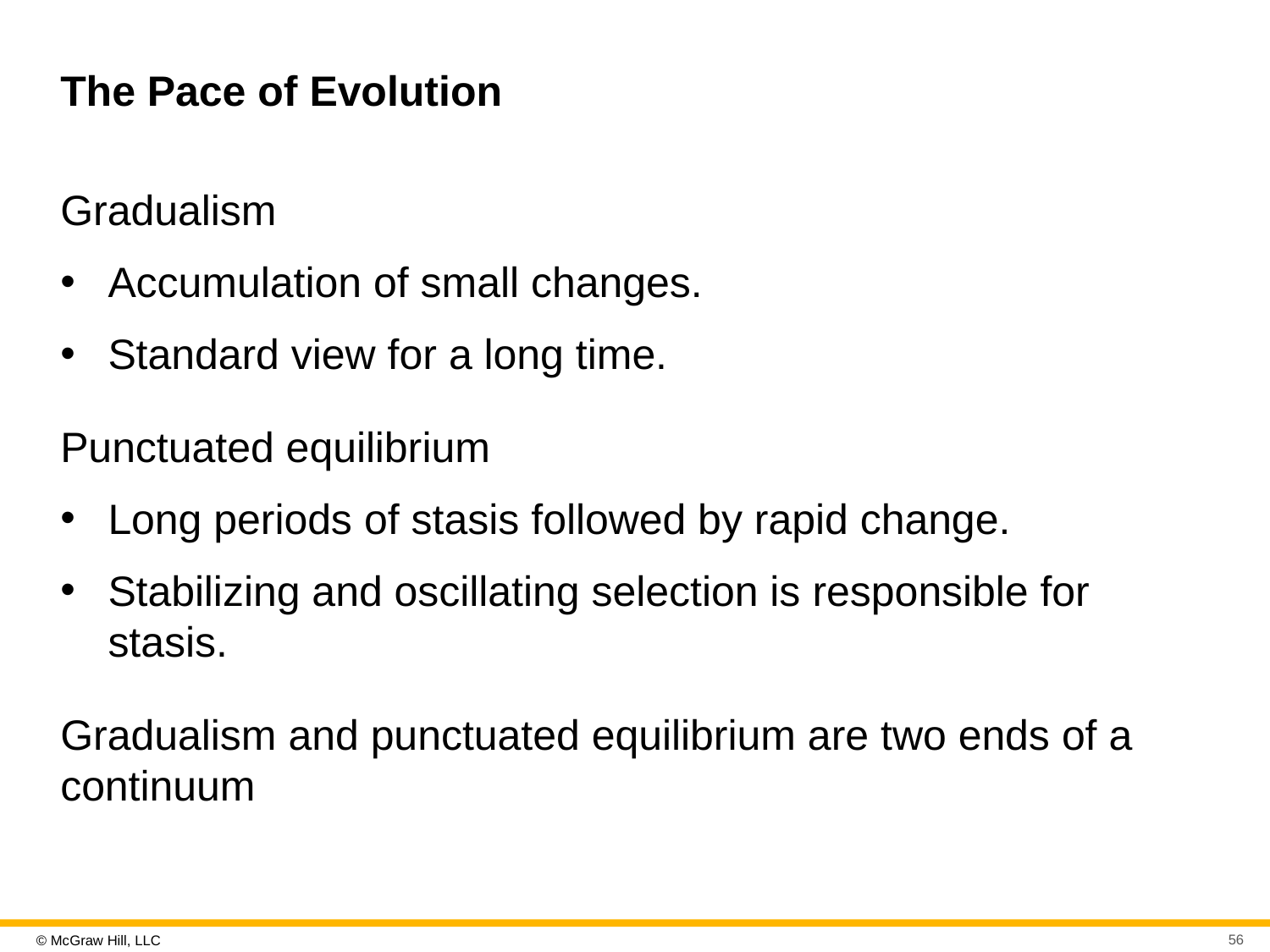

# The Pace of Evolution
Gradualism
Accumulation of small changes.
Standard view for a long time.
Punctuated equilibrium
Long periods of stasis followed by rapid change.
Stabilizing and oscillating selection is responsible for stasis.
Gradualism and punctuated equilibrium are two ends of a continuum
56